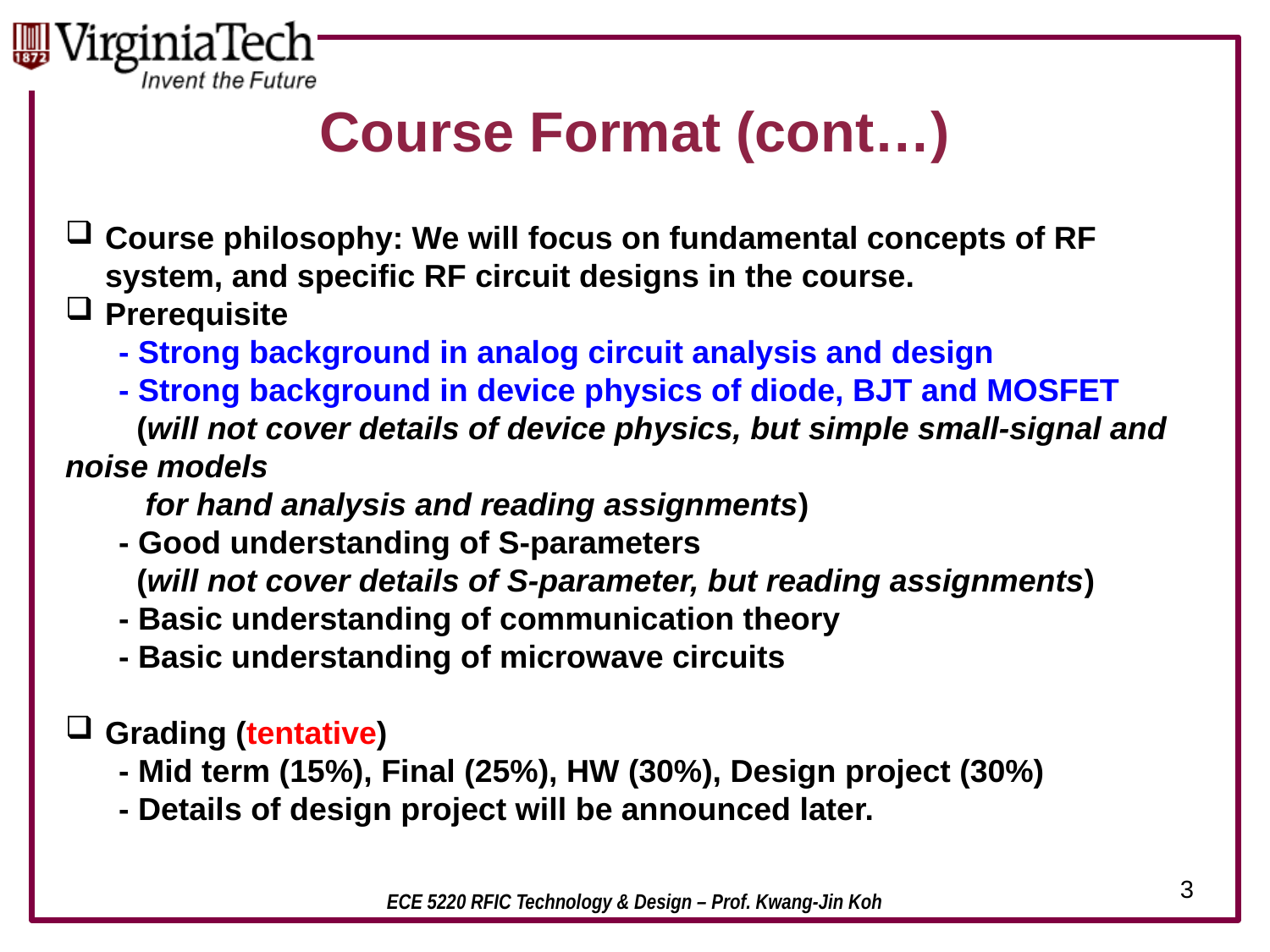

# Course Format (cont…)
Course philosophy: We will focus on fundamental concepts of RF system, and specific RF circuit designs in the course.
Prerequisite
      - Strong background in analog circuit analysis and design
      - Strong background in device physics of diode, BJT and MOSFET
        (will not cover details of device physics, but simple small-signal and noise models
         for hand analysis and reading assignments)
      - Good understanding of S-parameters
        (will not cover details of S-parameter, but reading assignments)
      - Basic understanding of communication theory
      - Basic understanding of microwave circuits

Grading (tentative)
      - Mid term (15%), Final (25%), HW (30%), Design project (30%)
      - Details of design project will be announced later.
3